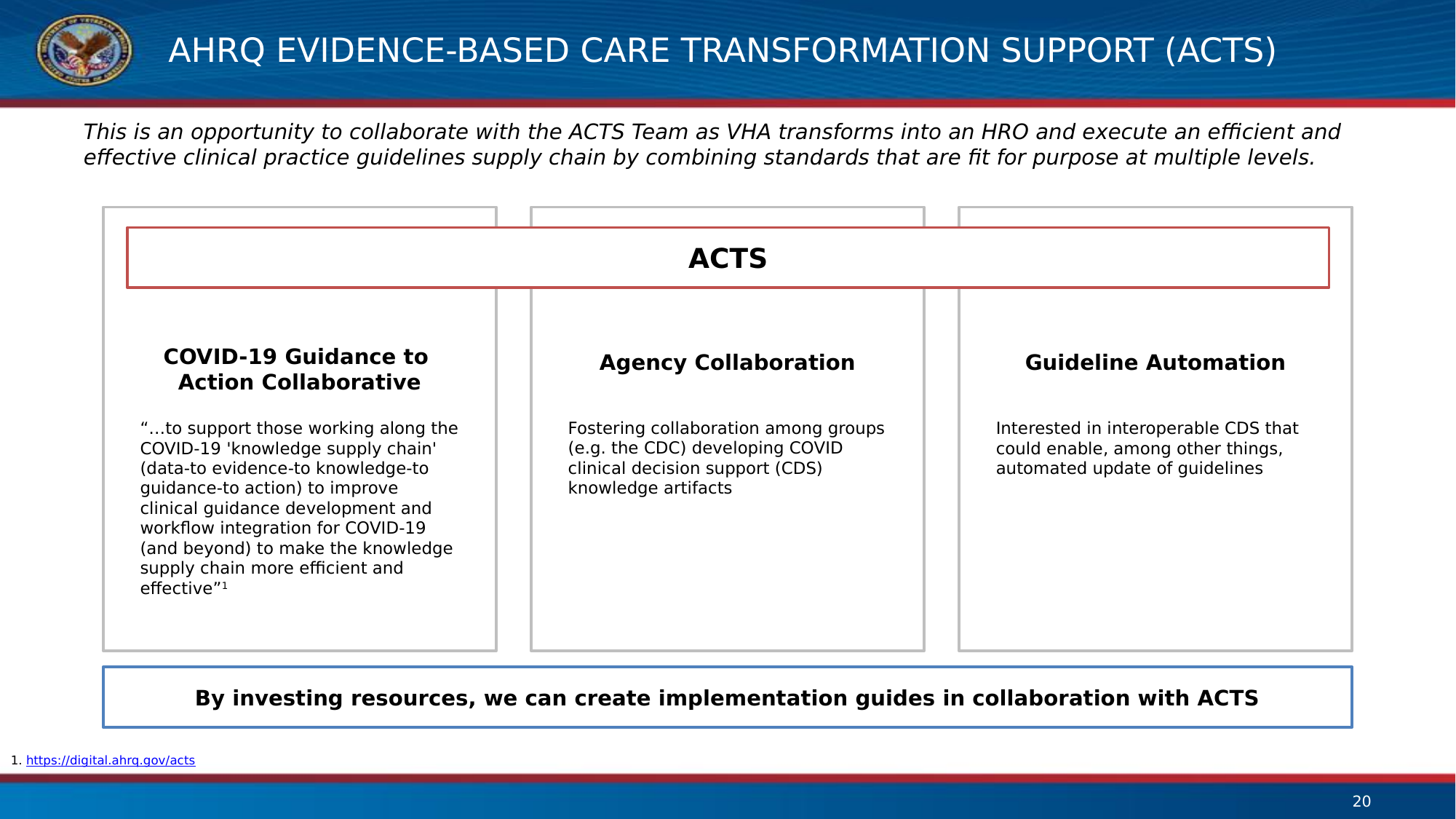

# AHRQ evidence-based Care Transformation Support (ACTS)
This is an opportunity to collaborate with the ACTS Team as VHA transforms into an HRO and execute an efficient and effective clinical practice guidelines supply chain by combining standards that are fit for purpose at multiple levels.

COVID-19 Guidance to
Action Collaborative

Agency Collaboration

Guideline Automation

ACTS
“…to support those working along the COVID-19 'knowledge supply chain' (data-to evidence-to knowledge-to guidance-to action) to improve clinical guidance development and workflow integration for COVID-19 (and beyond) to make the knowledge supply chain more efficient and effective”1
Fostering collaboration among groups (e.g. the CDC) developing COVID clinical decision support (CDS) knowledge artifacts
Interested in interoperable CDS that could enable, among other things, automated update of guidelines
By investing resources, we can create implementation guides in collaboration with ACTS
1. https://digital.ahrq.gov/acts
20